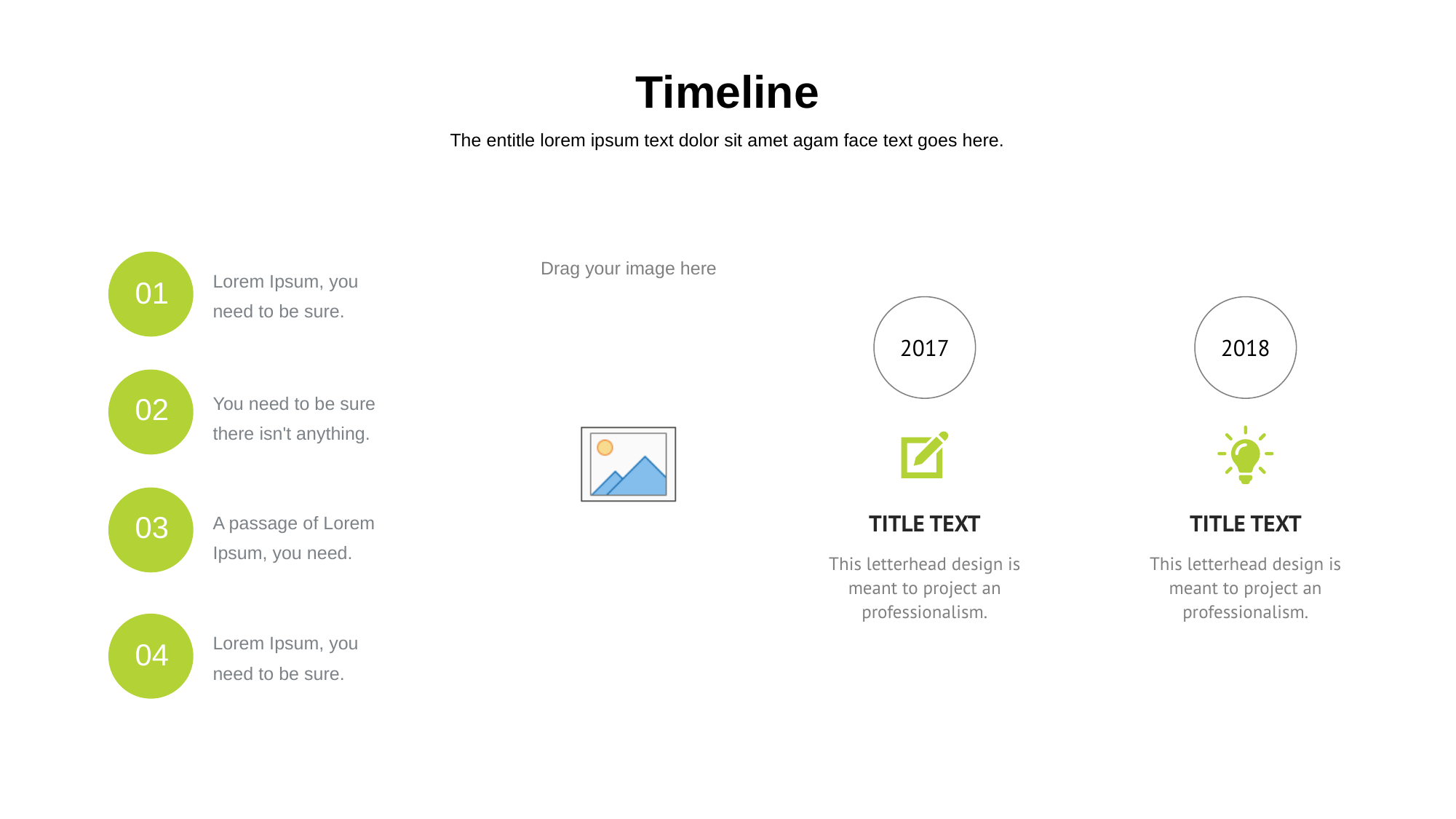

Timeline
The entitle lorem ipsum text dolor sit amet agam face text goes here.

Lorem Ipsum, you need to be sure.
01

You need to be sure there isn't anything.
02

A passage of Lorem Ipsum, you need.
03

Lorem Ipsum, you need to be sure.
04

2017

TITLE TEXT
This letterhead design is meant to project an professionalism.

2018

TITLE TEXT
This letterhead design is meant to project an professionalism.